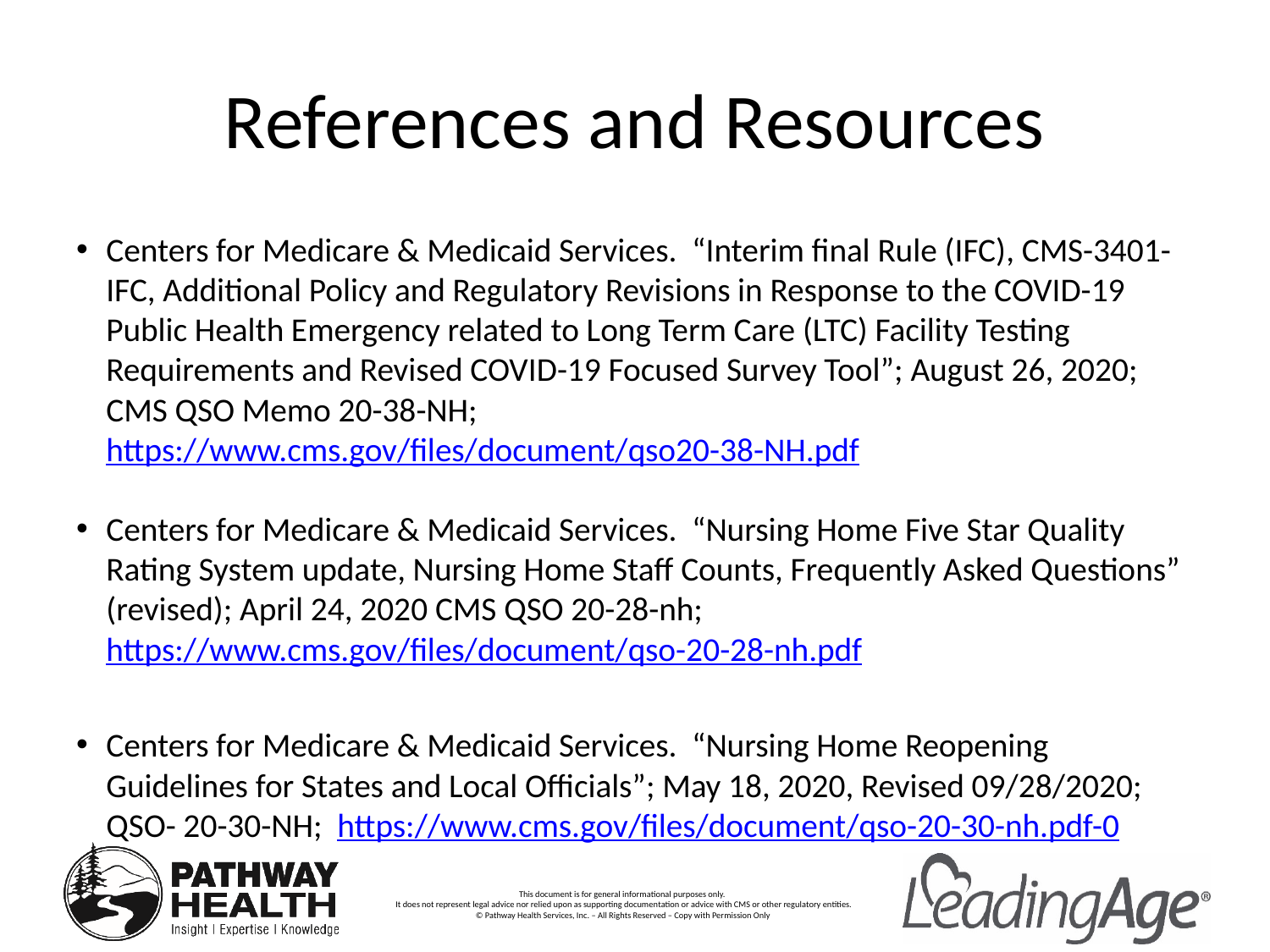

# References and Resources
Centers for Medicare & Medicaid Services.  “Interim final Rule (IFC), CMS-3401-IFC, Additional Policy and Regulatory Revisions in Response to the COVID-19 Public Health Emergency related to Long Term Care (LTC) Facility Testing Requirements and Revised COVID-19 Focused Survey Tool”; August 26, 2020; CMS QSO Memo 20-38-NH;  https://www.cms.gov/files/document/qso20-38-NH.pdf

Centers for Medicare & Medicaid Services.  “Nursing Home Five Star Quality Rating System update, Nursing Home Staff Counts, Frequently Asked Questions” (revised); April 24, 2020 CMS QSO 20-28-nh;   https://www.cms.gov/files/document/qso-20-28-nh.pdf

Centers for Medicare & Medicaid Services.  “Nursing Home Reopening Guidelines for States and Local Officials”; May 18, 2020, Revised 09/28/2020; QSO- 20-30-NH;  https://www.cms.gov/files/document/qso-20-30-nh.pdf-0